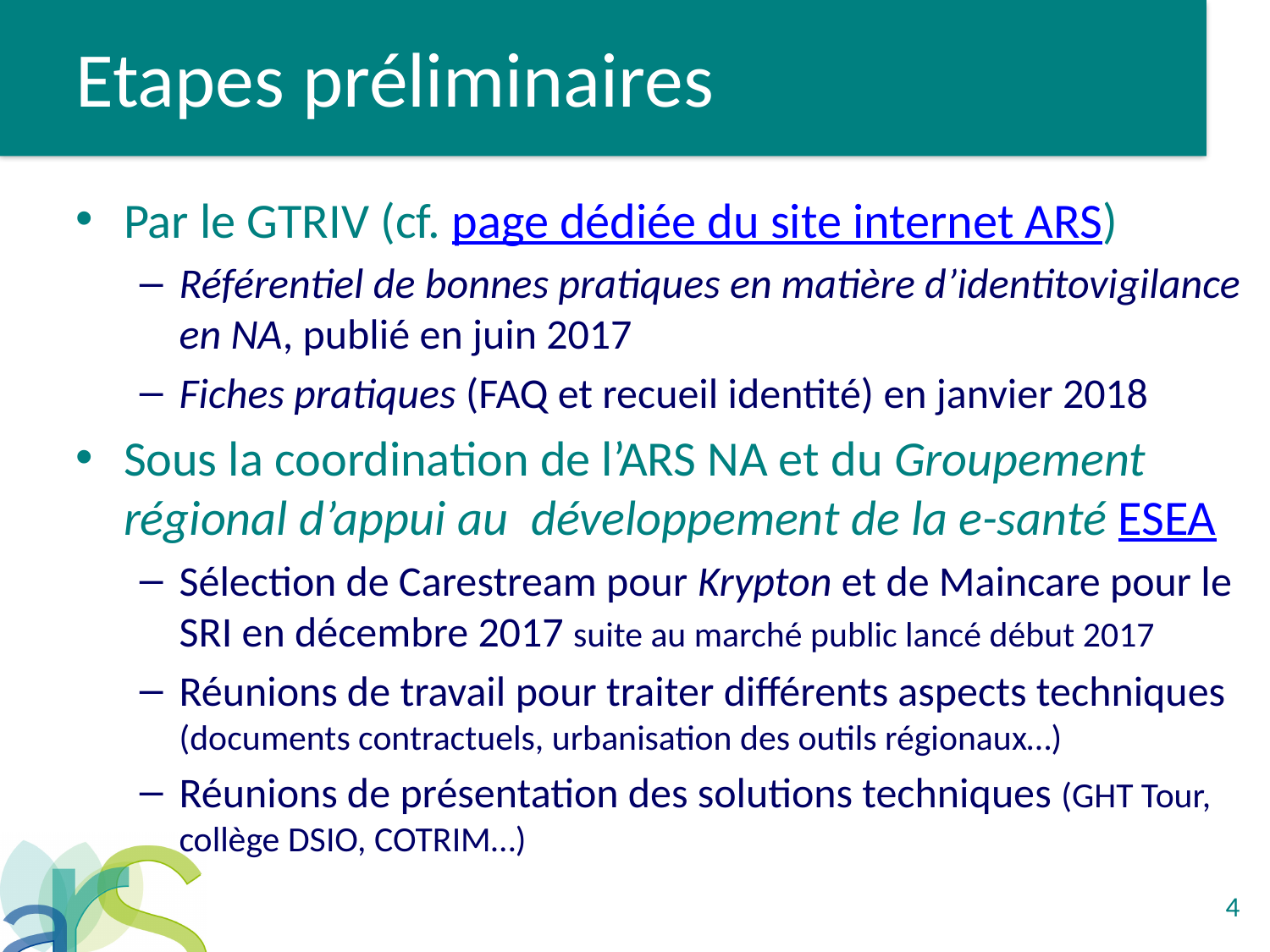

# Etapes préliminaires
Par le GTRIV (cf. page dédiée du site internet ARS)
Référentiel de bonnes pratiques en matière d’identitovigilance en NA, publié en juin 2017
Fiches pratiques (FAQ et recueil identité) en janvier 2018
Sous la coordination de l’ARS NA et du Groupement régional d’appui au  développement de la e-santé ESEA
Sélection de Carestream pour Krypton et de Maincare pour le SRI en décembre 2017 suite au marché public lancé début 2017
Réunions de travail pour traiter différents aspects techniques (documents contractuels, urbanisation des outils régionaux…)
Réunions de présentation des solutions techniques (GHT Tour, collège DSIO, COTRIM…)
4